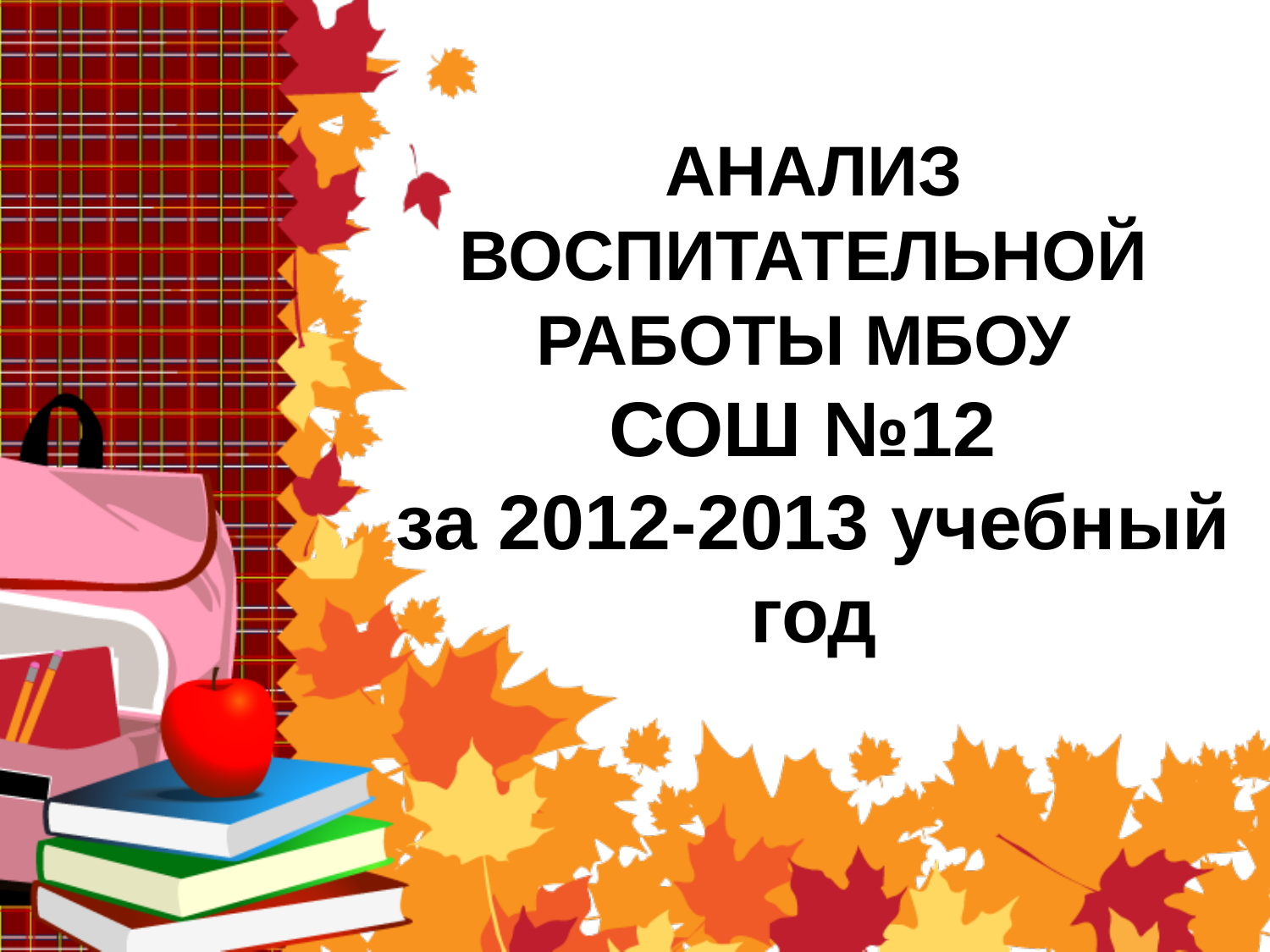

# АНАЛИЗ ВОСПИТАТЕЛЬНОЙ  РАБОТЫ МБОУ СОШ №12 за 2012-2013 учебный год